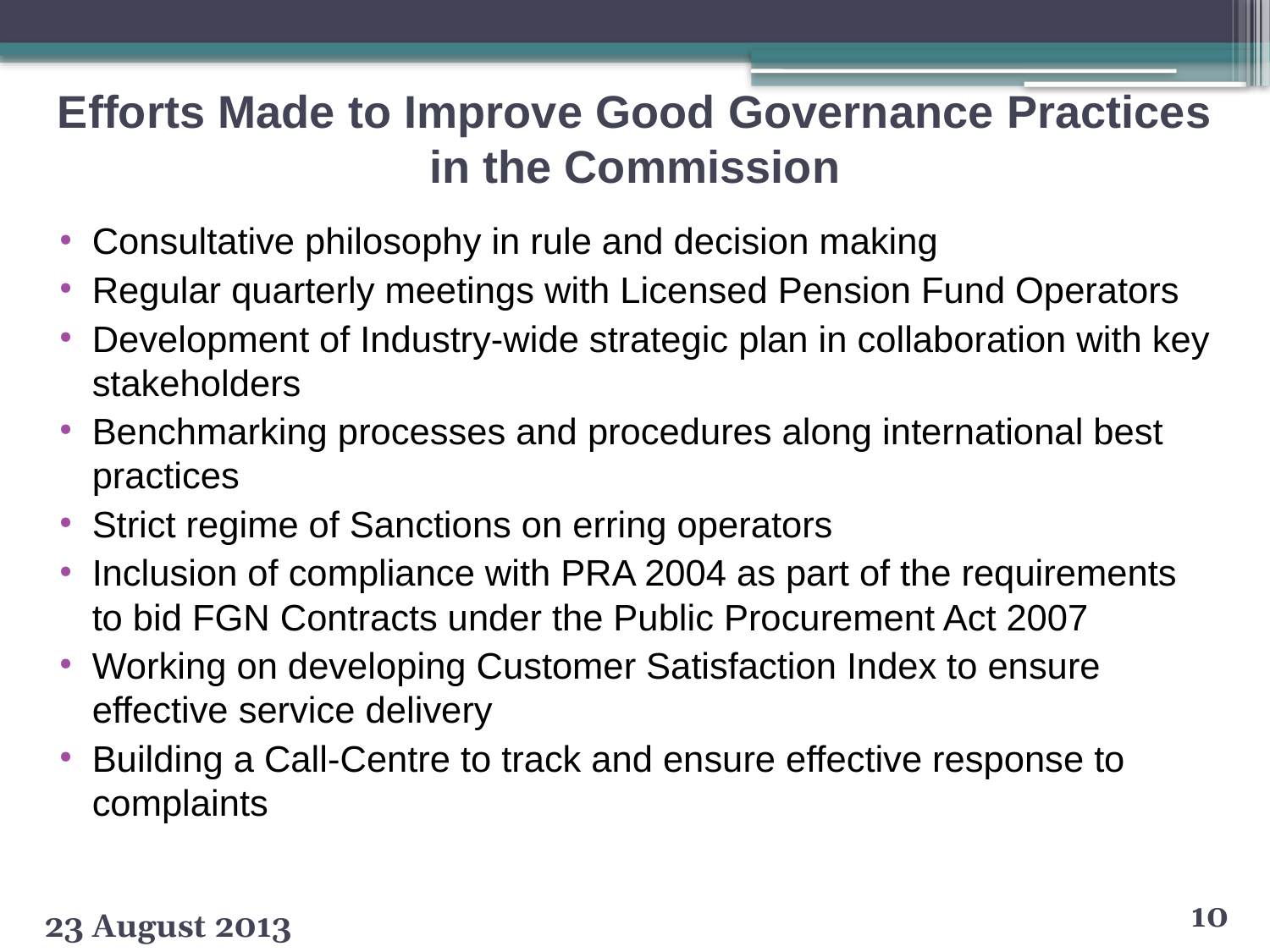

# Efforts Made to Improve Good Governance Practices in the Commission
Consultative philosophy in rule and decision making
Regular quarterly meetings with Licensed Pension Fund Operators
Development of Industry-wide strategic plan in collaboration with key stakeholders
Benchmarking processes and procedures along international best practices
Strict regime of Sanctions on erring operators
Inclusion of compliance with PRA 2004 as part of the requirements to bid FGN Contracts under the Public Procurement Act 2007
Working on developing Customer Satisfaction Index to ensure effective service delivery
Building a Call-Centre to track and ensure effective response to complaints
10
23 August 2013